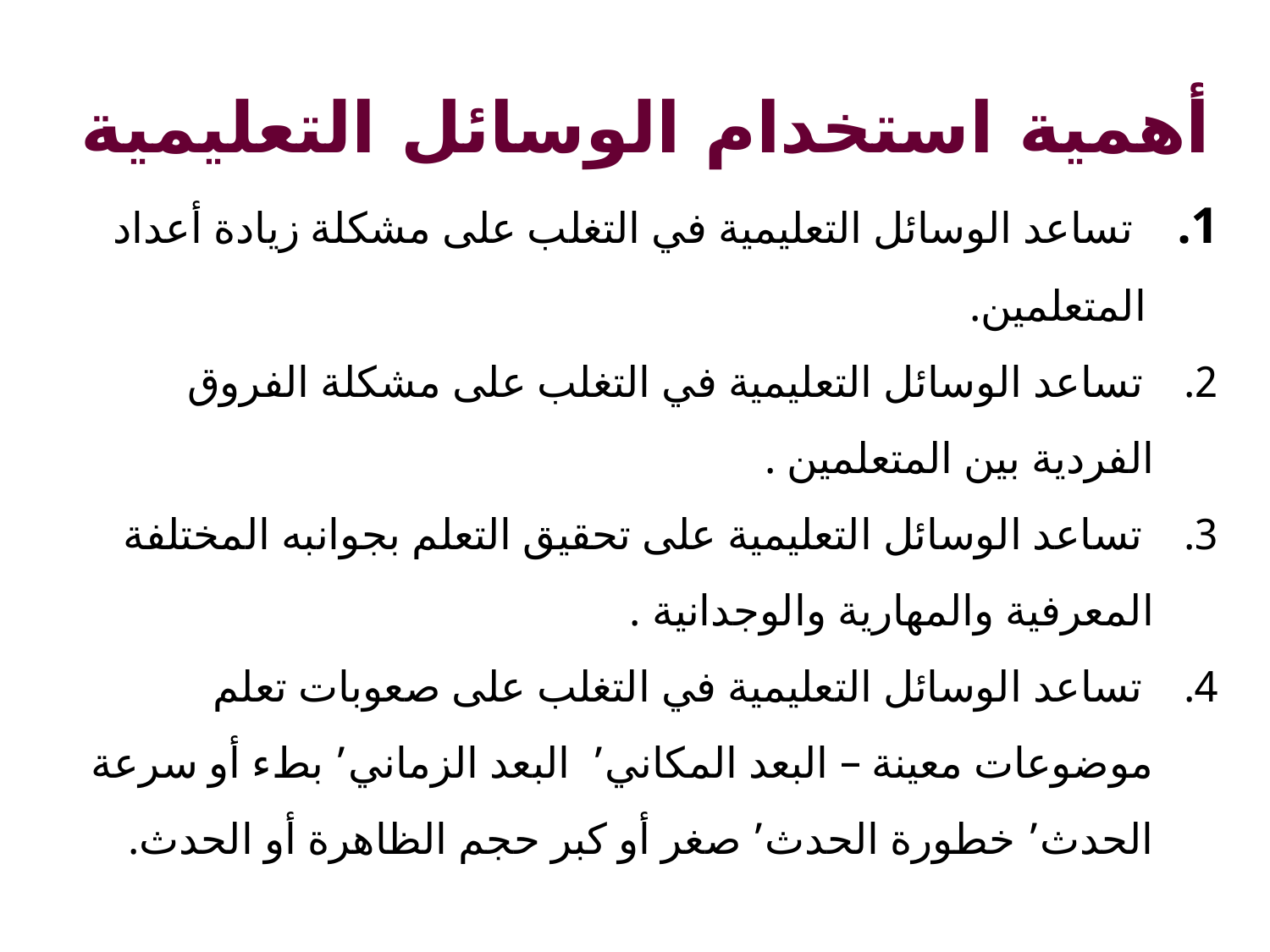

أهمية استخدام الوسائل التعليمية

 تساعد الوسائل التعليمية في التغلب على مشكلة زيادة أعداد المتعلمين.
 تساعد الوسائل التعليمية في التغلب على مشكلة الفروق الفردية بين المتعلمين .
 تساعد الوسائل التعليمية على تحقيق التعلم بجوانبه المختلفة المعرفية والمهارية والوجدانية .
 تساعد الوسائل التعليمية في التغلب على صعوبات تعلم موضوعات معينة – البعد المكاني’  البعد الزماني’ بطء أو سرعة الحدث’ خطورة الحدث’ صغر أو كبر حجم الظاهرة أو الحدث.